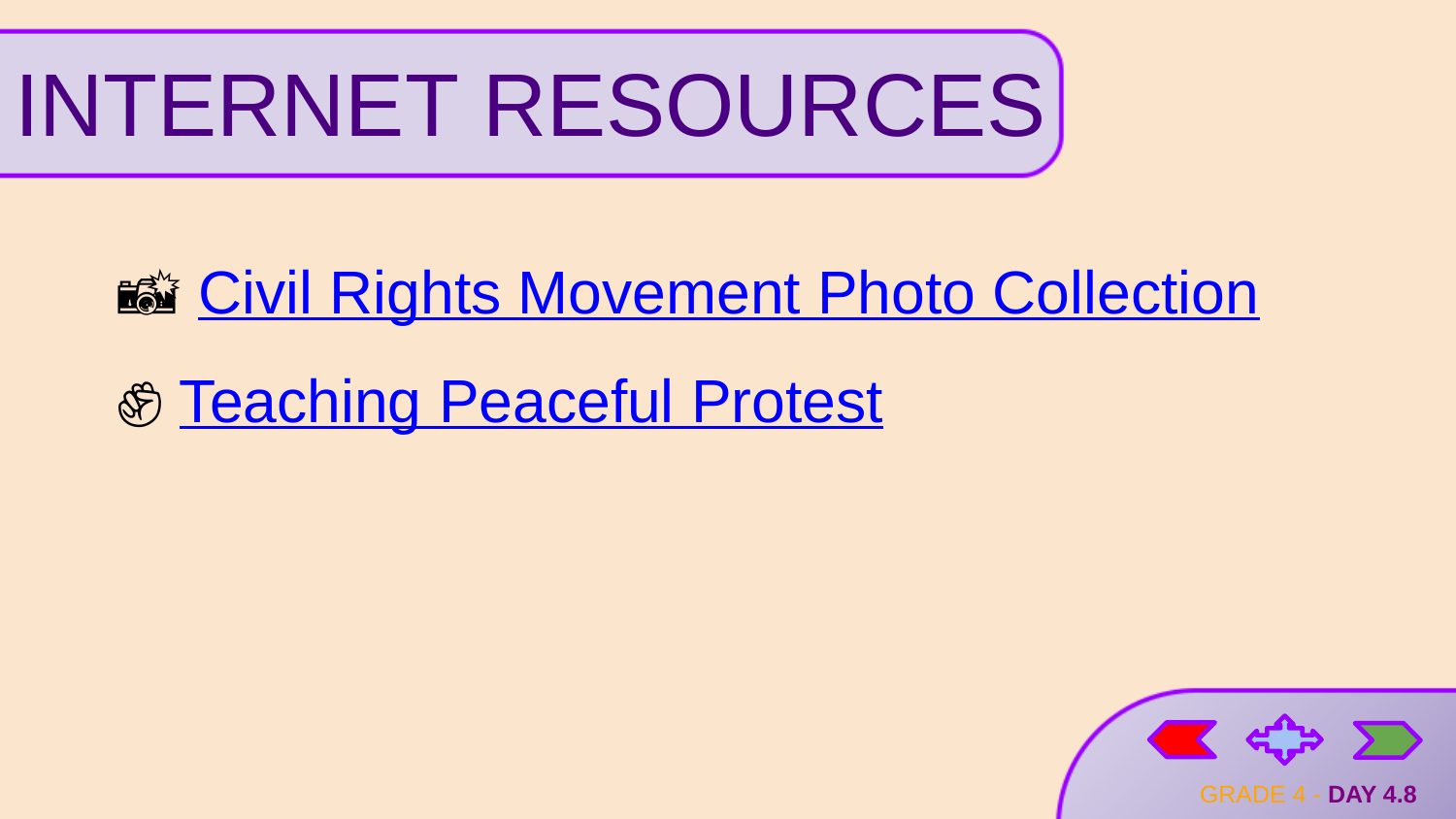

# INTERNET RESOURCES
📸 Civil Rights Movement Photo Collection
✊ Teaching Peaceful Protest

GRADE 4 - DAY 4.8